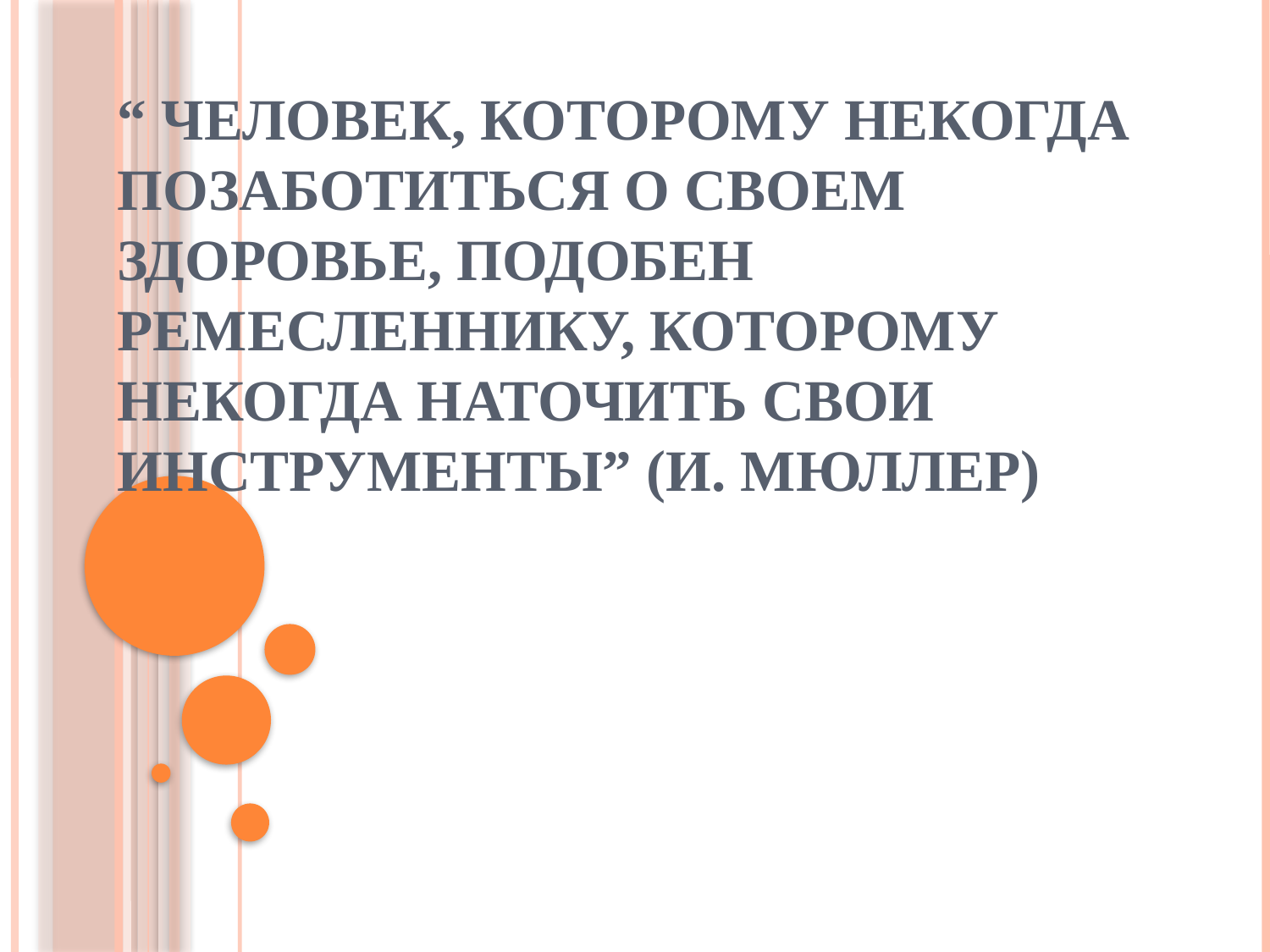

# “ Человек, которому некогда позаботиться о своем здоровье, подобен ремесленнику, которому некогда наточить свои инструменты” (И. Мюллер)